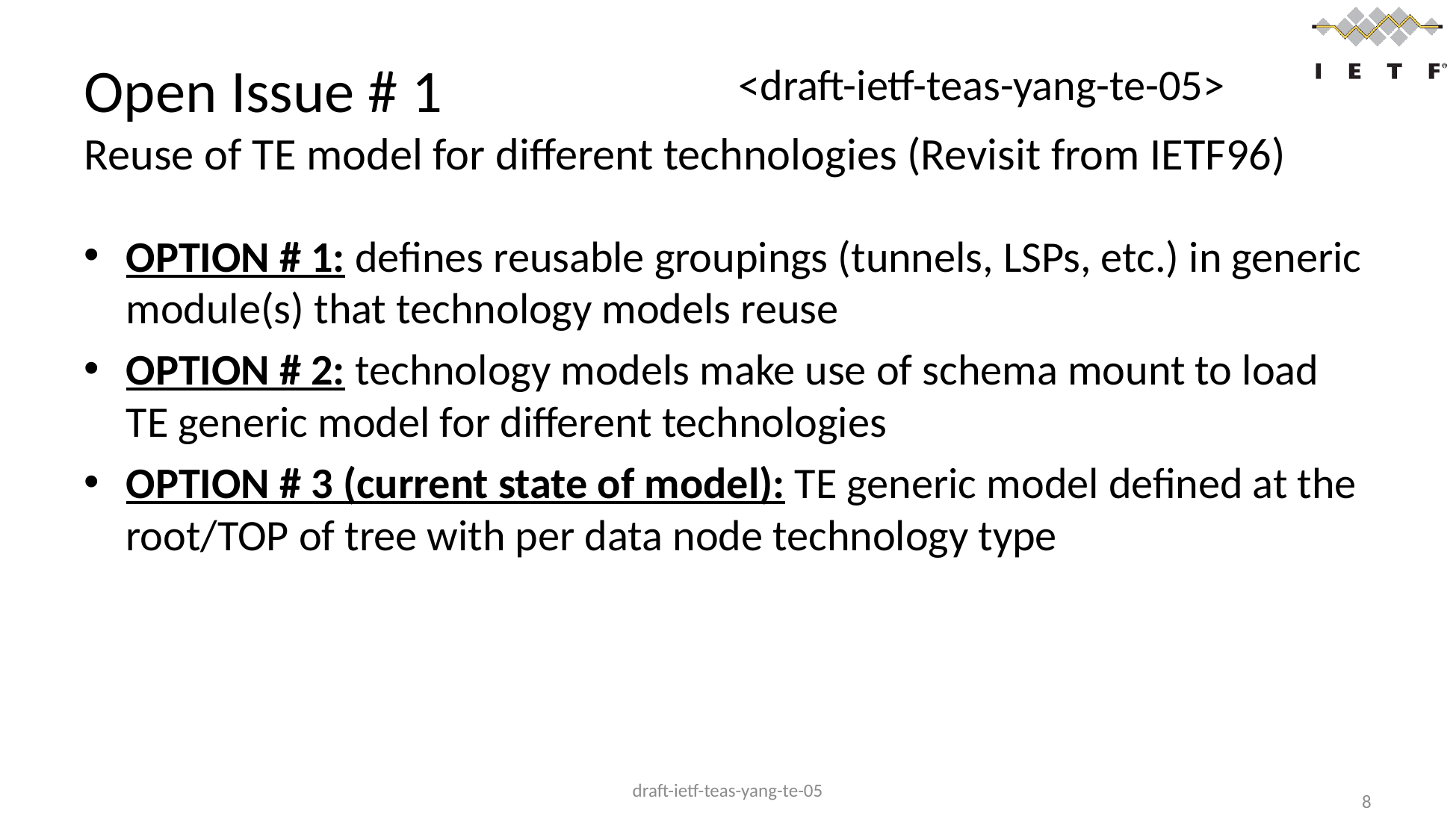

# Open Issue # 1 Reuse of TE model for different technologies (Revisit from IETF96)
<draft-ietf-teas-yang-te-05>
OPTION # 1: defines reusable groupings (tunnels, LSPs, etc.) in generic module(s) that technology models reuse
OPTION # 2: technology models make use of schema mount to load TE generic model for different technologies
OPTION # 3 (current state of model): TE generic model defined at the root/TOP of tree with per data node technology type
draft-ietf-teas-yang-te-05

8